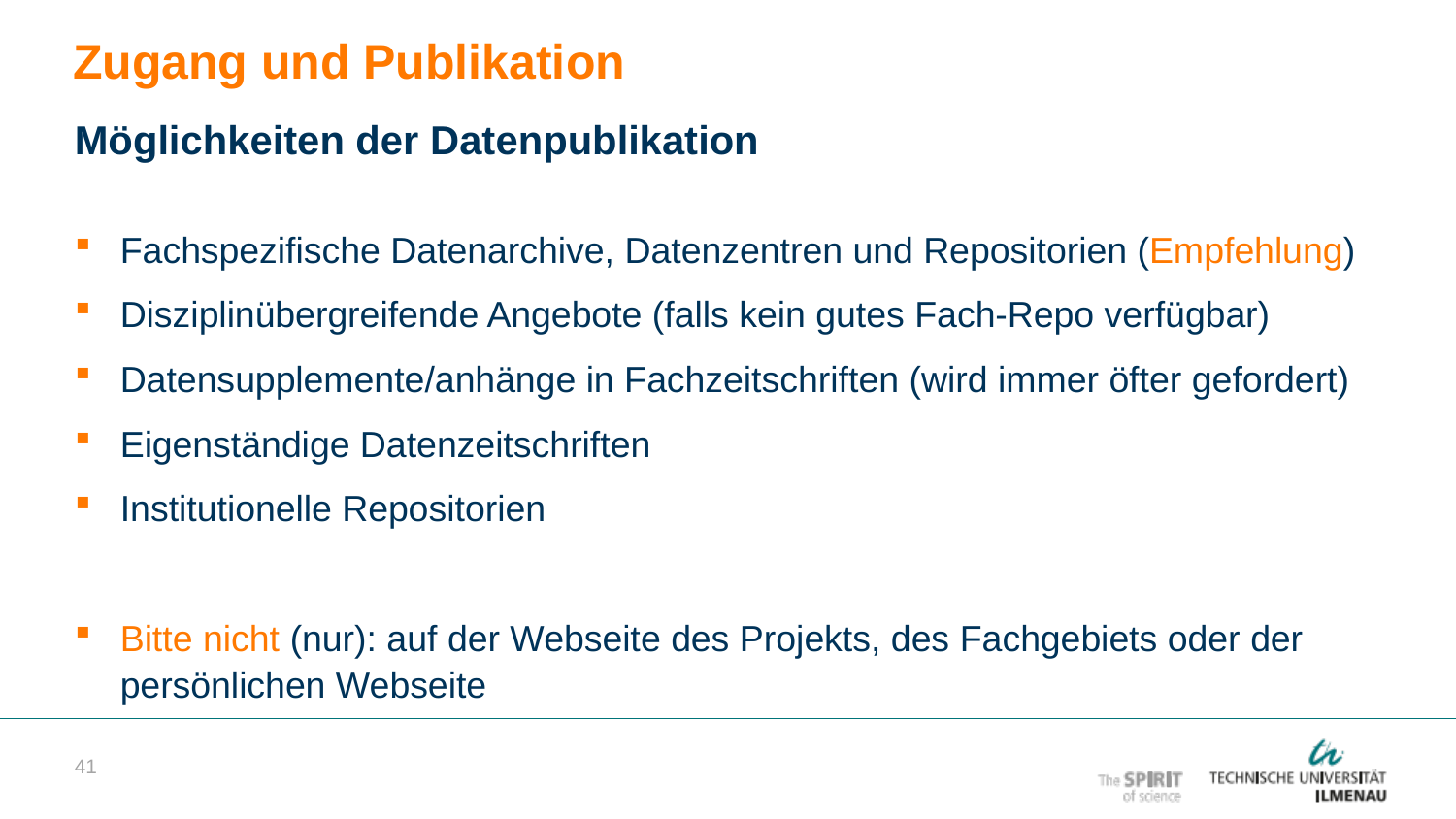

Zugang und Publikation
Möglichkeiten der Datenpublikation
Fachspezifische Datenarchive, Datenzentren und Repositorien (Empfehlung)
Disziplinübergreifende Angebote (falls kein gutes Fach-Repo verfügbar)
Datensupplemente/anhänge in Fachzeitschriften (wird immer öfter gefordert)
Eigenständige Datenzeitschriften
Institutionelle Repositorien

Bitte nicht (nur): auf der Webseite des Projekts, des Fachgebiets oder der persönlichen Webseite

41